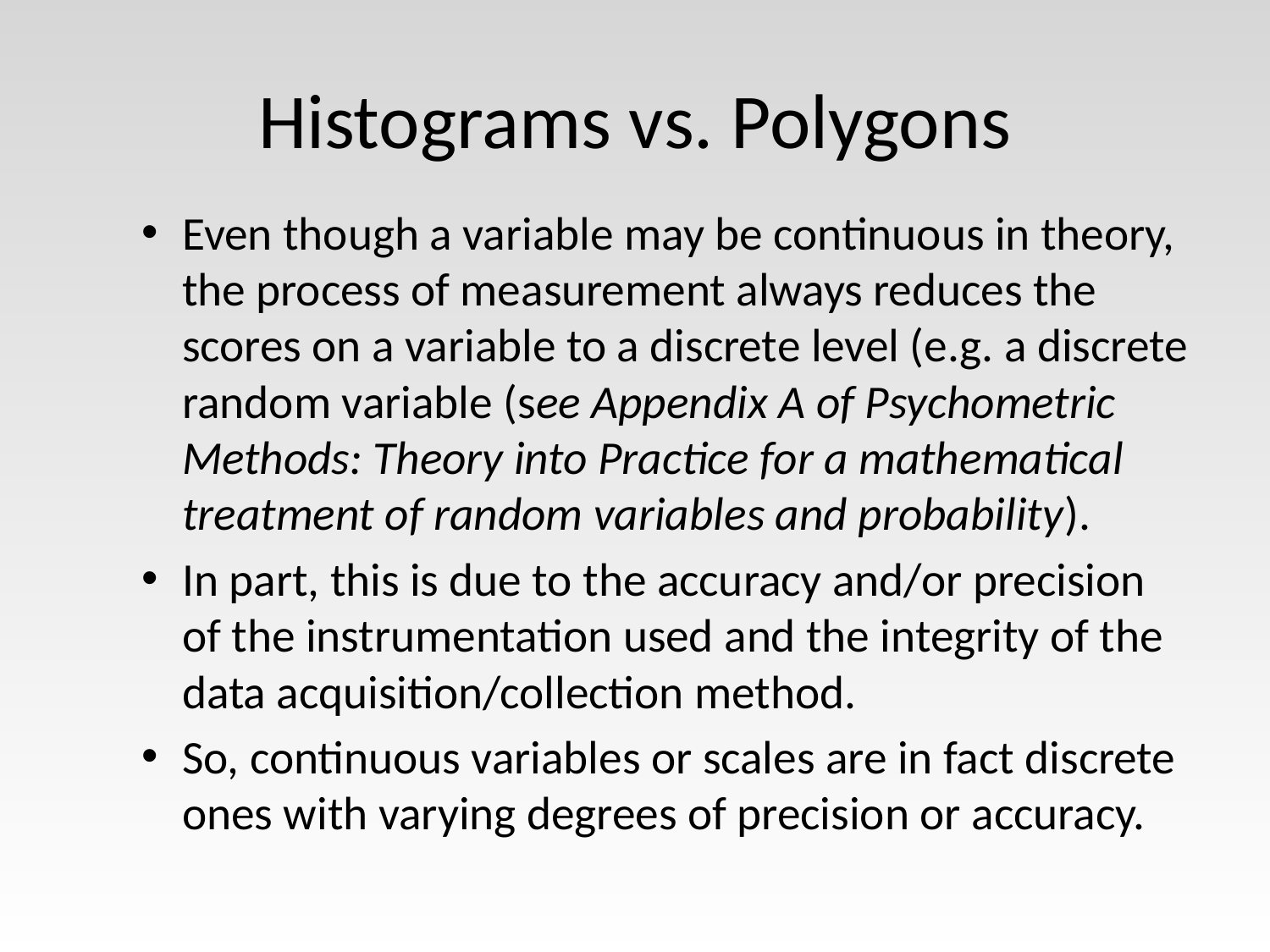

# Histograms vs. Polygons
Even though a variable may be continuous in theory, the process of measurement always reduces the scores on a variable to a discrete level (e.g. a discrete random variable (see Appendix A of Psychometric Methods: Theory into Practice for a mathematical treatment of random variables and probability).
In part, this is due to the accuracy and/or precision of the instrumentation used and the integrity of the data acquisition/collection method.
So, continuous variables or scales are in fact discrete ones with varying degrees of precision or accuracy.